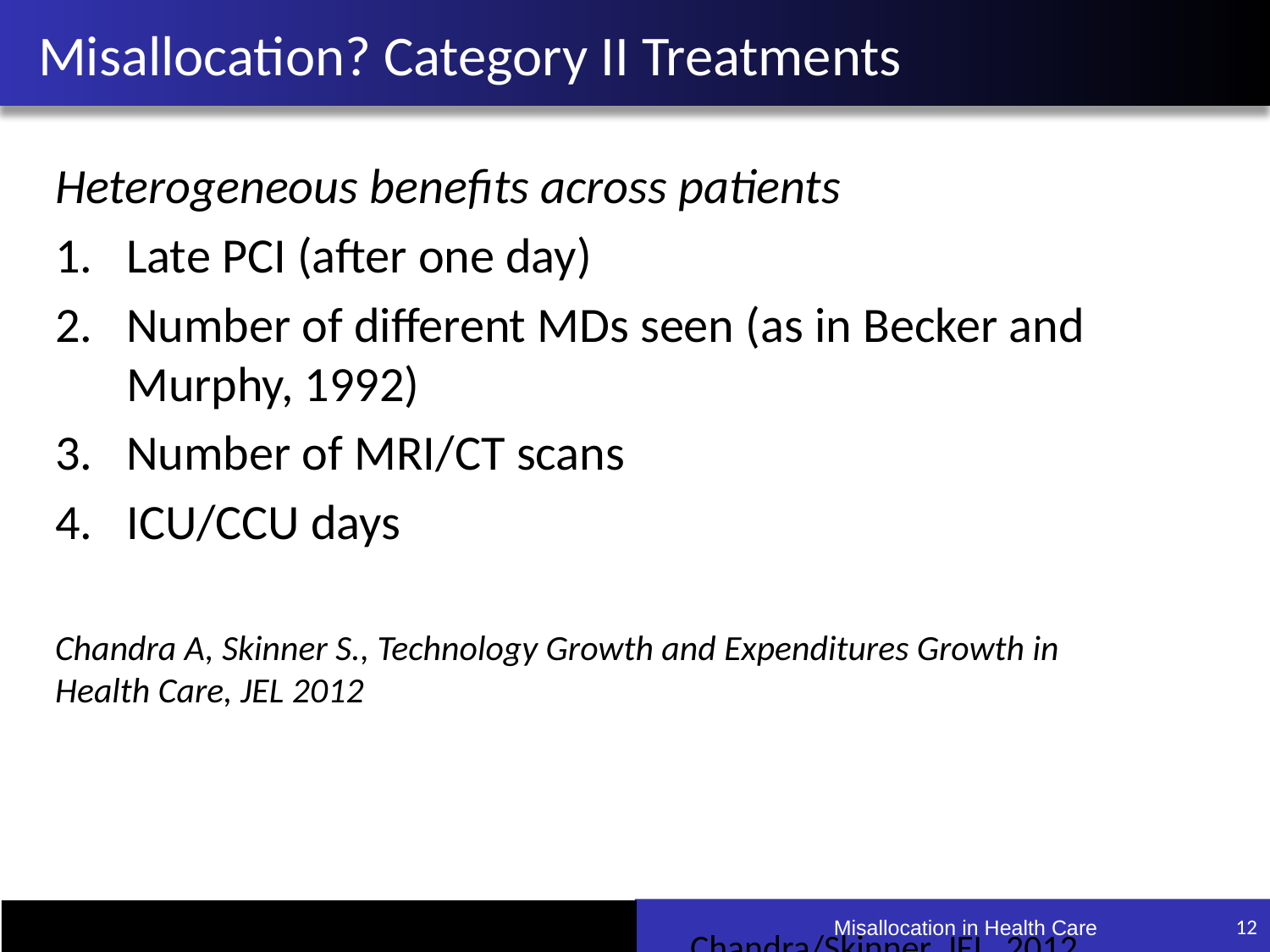

# Misallocation? Category II Treatments
Heterogeneous benefits across patients
Late PCI (after one day)
Number of different MDs seen (as in Becker and Murphy, 1992)
Number of MRI/CT scans
ICU/CCU days

Chandra A, Skinner S., Technology Growth and Expenditures Growth in Health Care, JEL 2012

					Chandra/Skinner, JEL, 2012

12